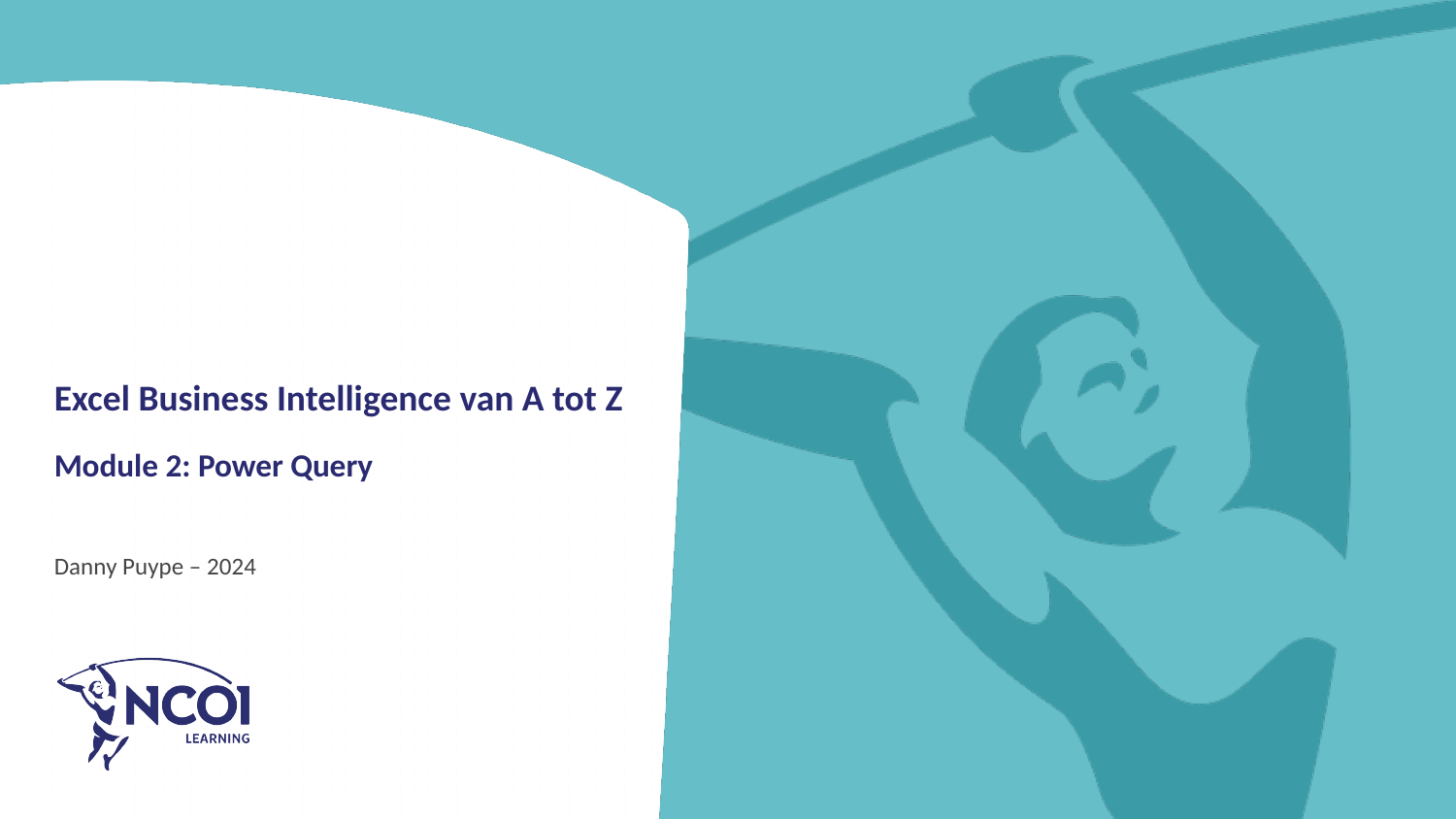

# Excel Business Intelligence van A tot Z
Module 2: Power Query
Danny Puype – 2024